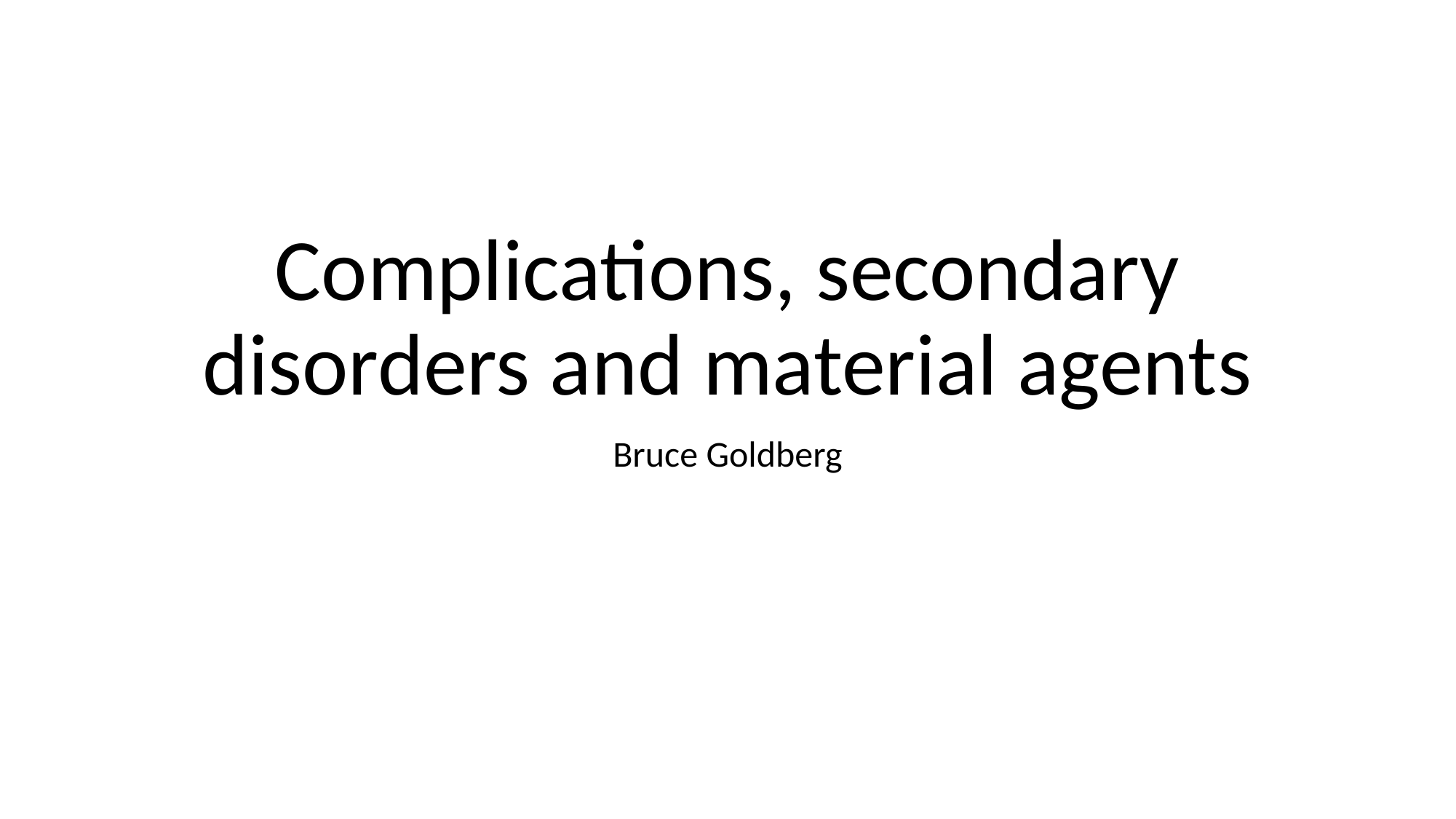

# Complications, secondary disorders and material agents
Bruce Goldberg